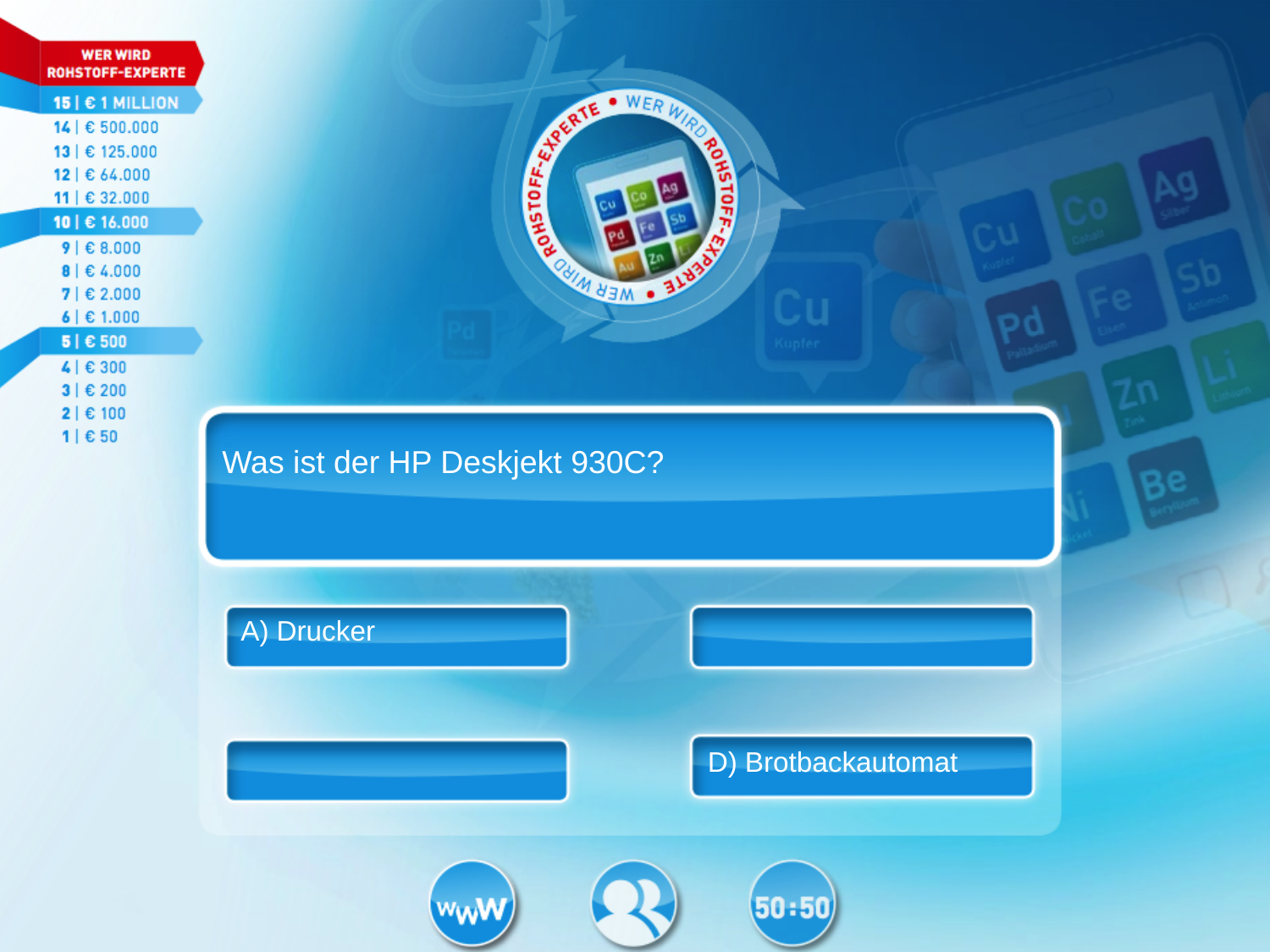

Was ist der HP Deskjekt 930C?
A) Drucker
D) Brotbackautomat